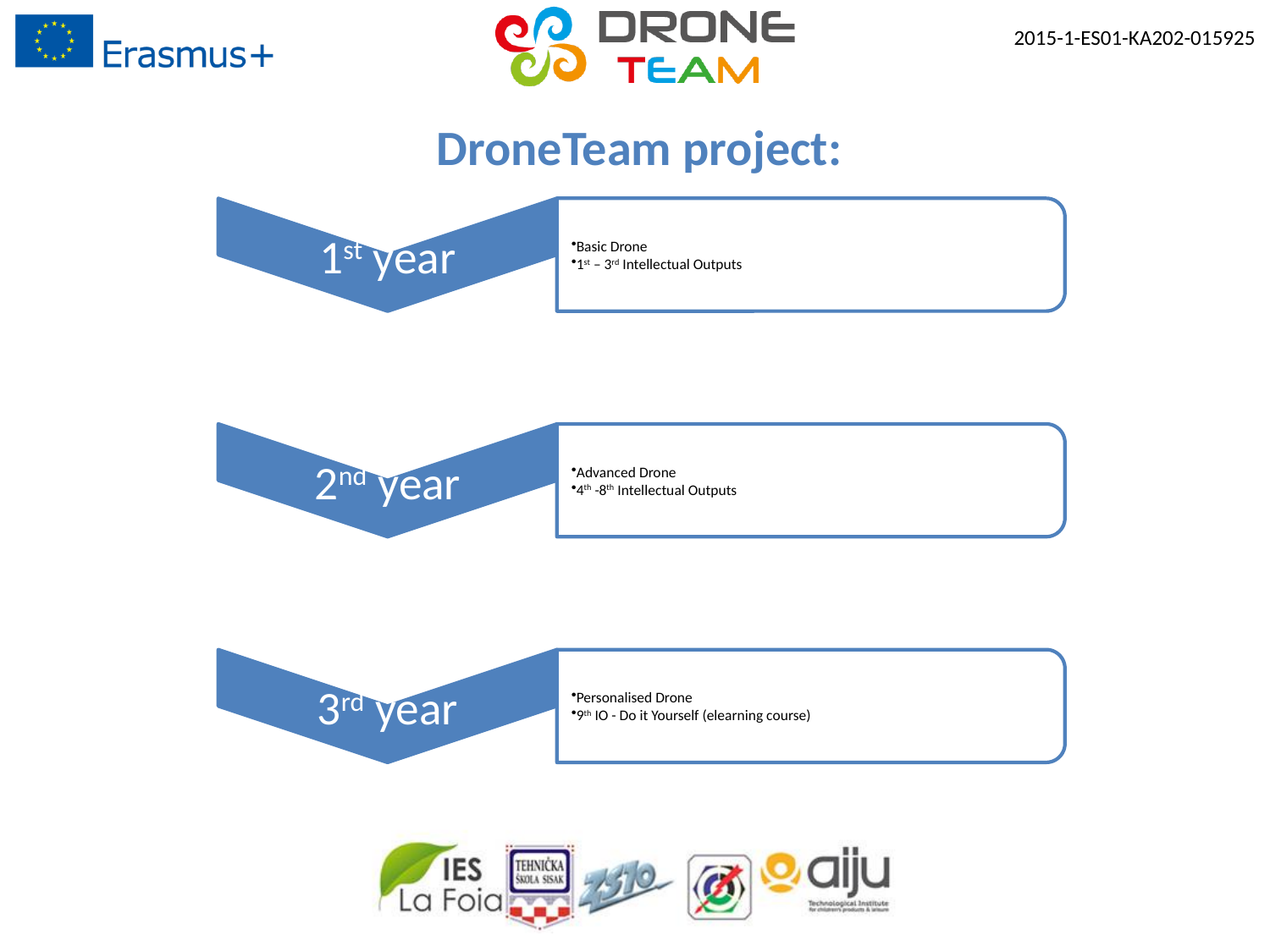

# DroneTeam project:

1st year
Basic Drone
1st – 3rd Intellectual Outputs
2nd year
Advanced Drone
4th -8th Intellectual Outputs
3rd year
Personalised Drone
9th IO - Do it Yourself (elearning course)